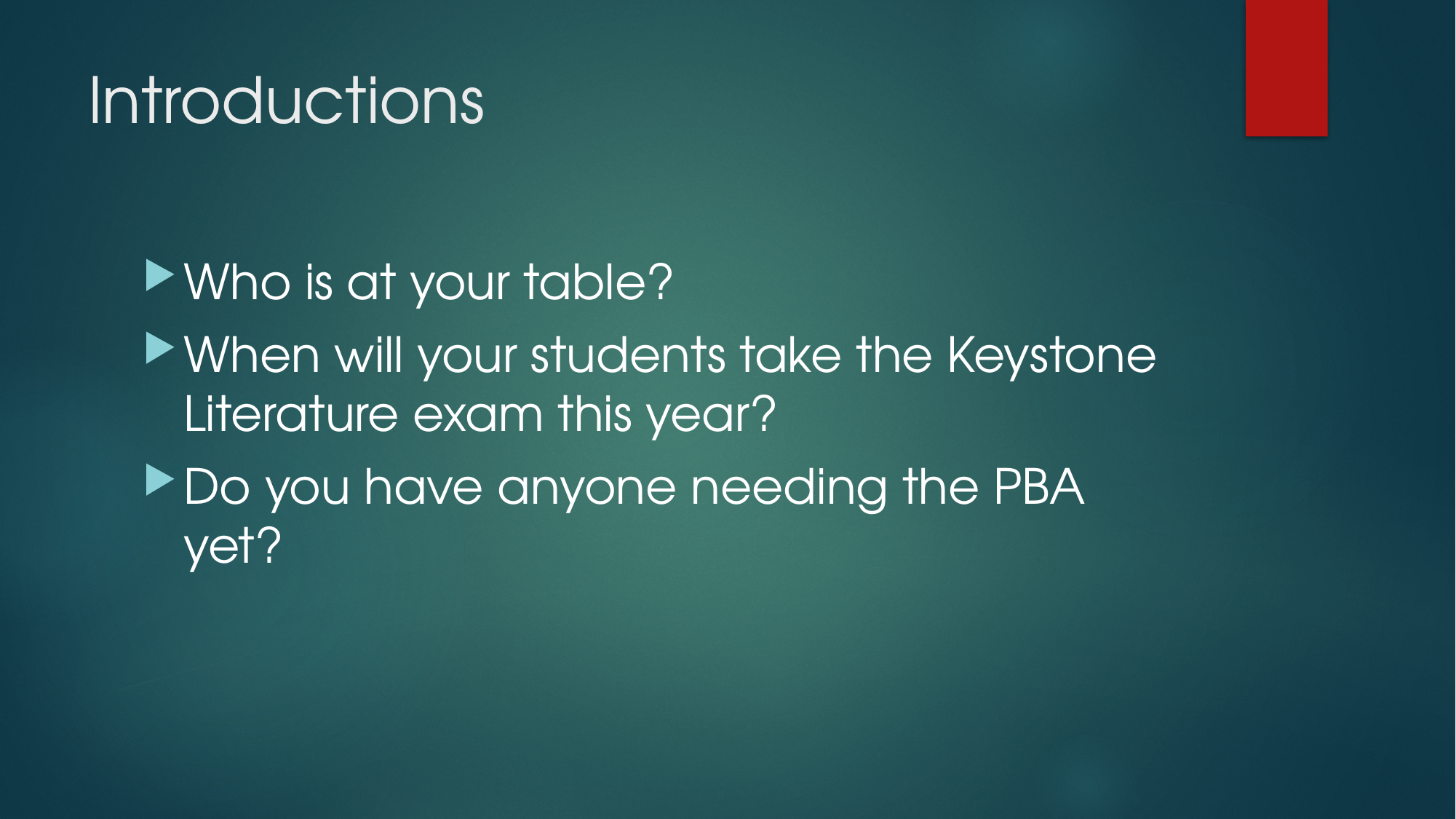

# Introductions
Who is at your table?
When will your students take the Keystone Literature exam this year?
Do you have anyone needing the PBA yet?